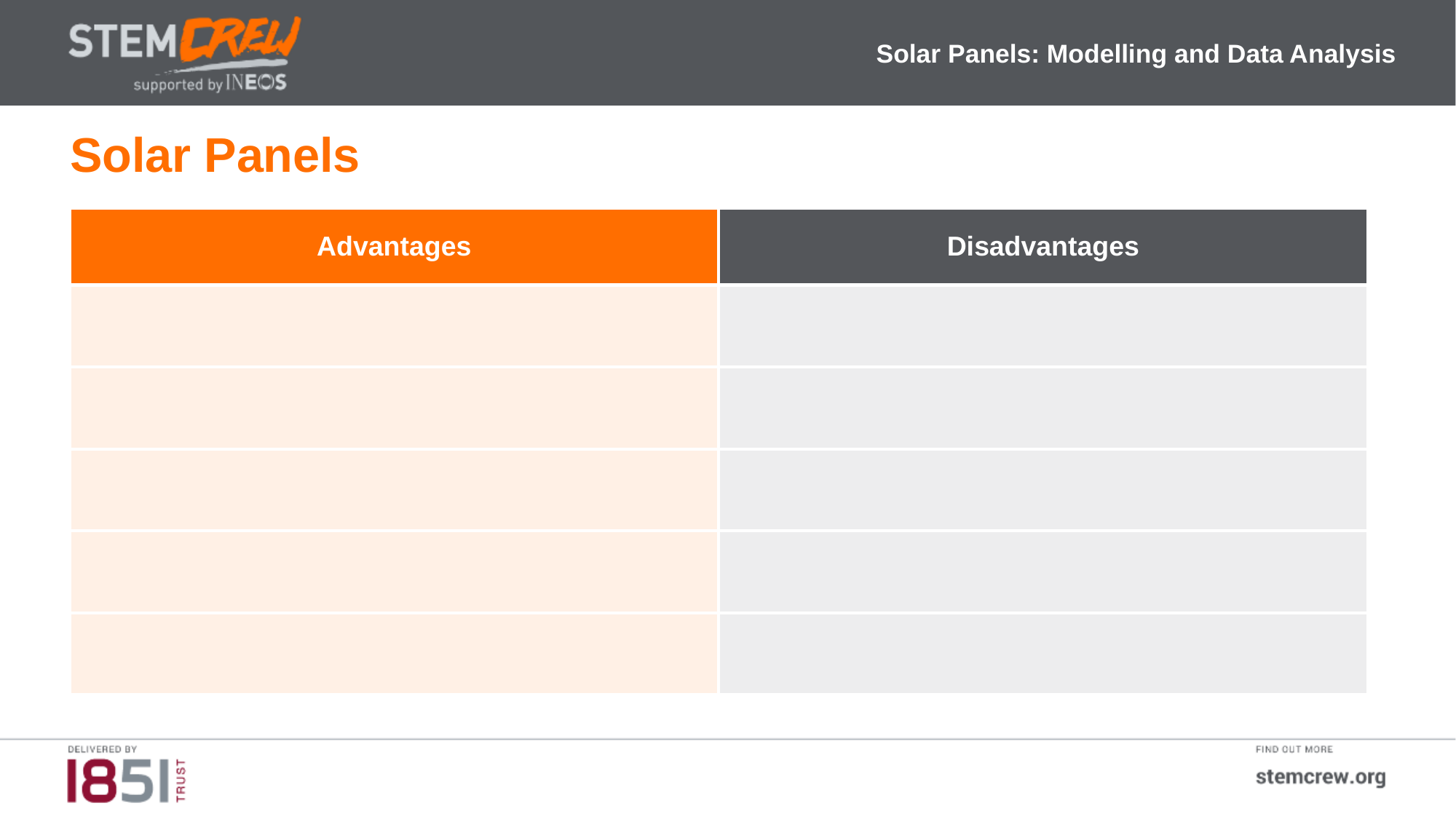

Solar Panels: Modelling and Data Analysis
Solar Panels
| Advantages | Disadvantages |
| --- | --- |
|  |  |
|  |  |
|  |  |
|  |  |
|  |  |